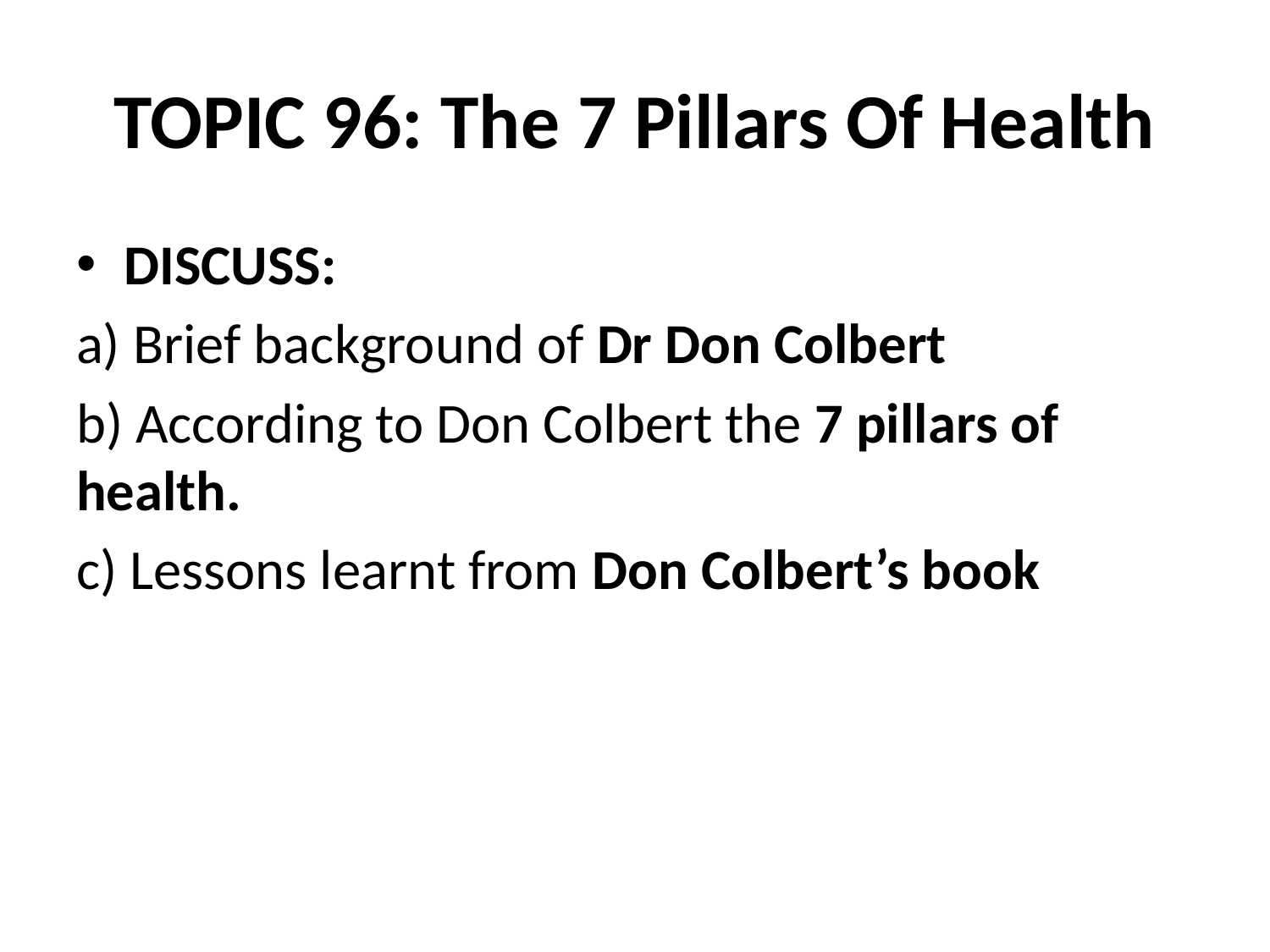

# TOPIC 96: The 7 Pillars Of Health
DISCUSS:
a) Brief background of Dr Don Colbert
b) According to Don Colbert the 7 pillars of health.
c) Lessons learnt from Don Colbert’s book